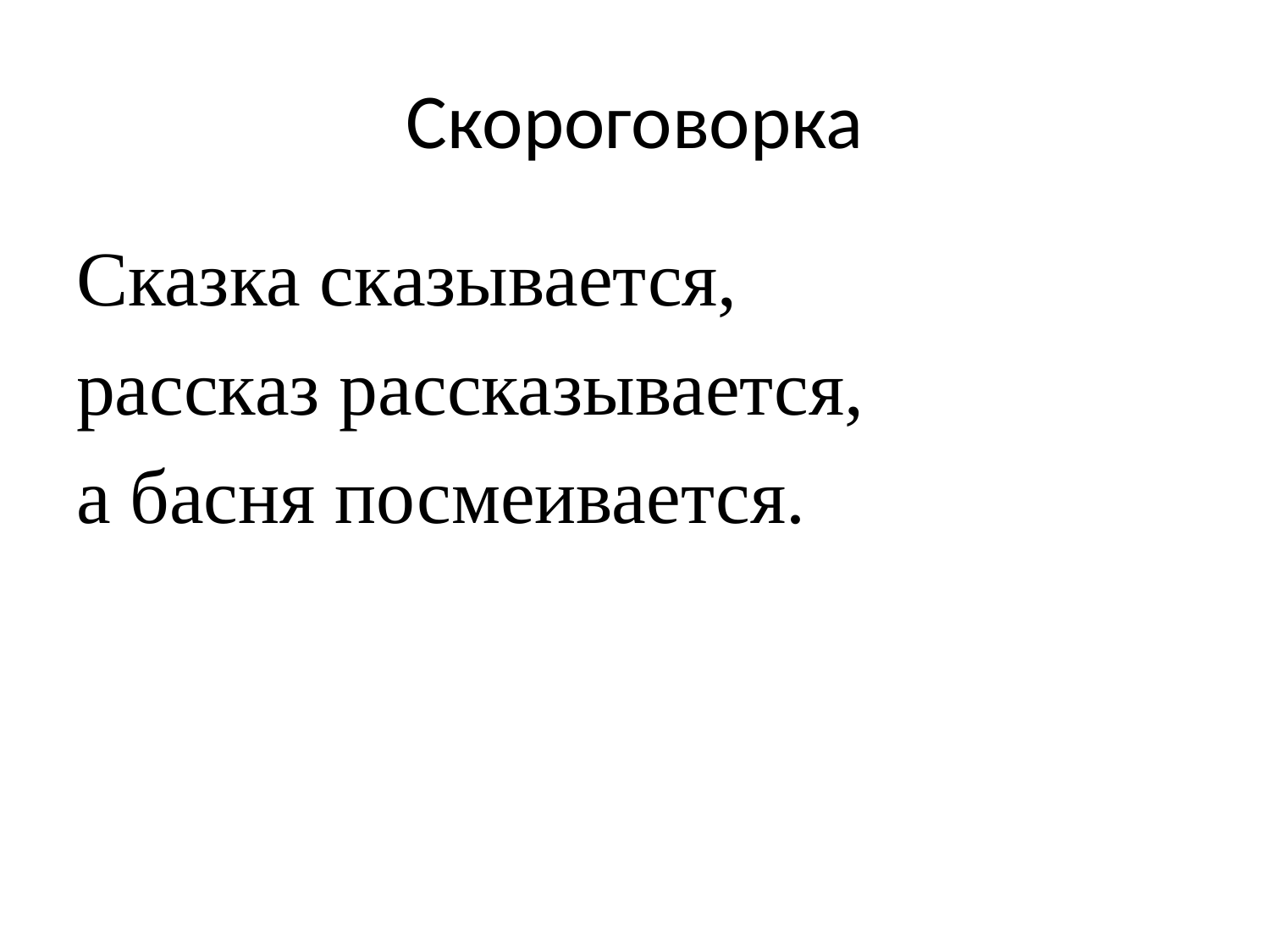

# Скороговорка
Сказка сказывается,
рассказ рассказывается,
а басня посмеивается.